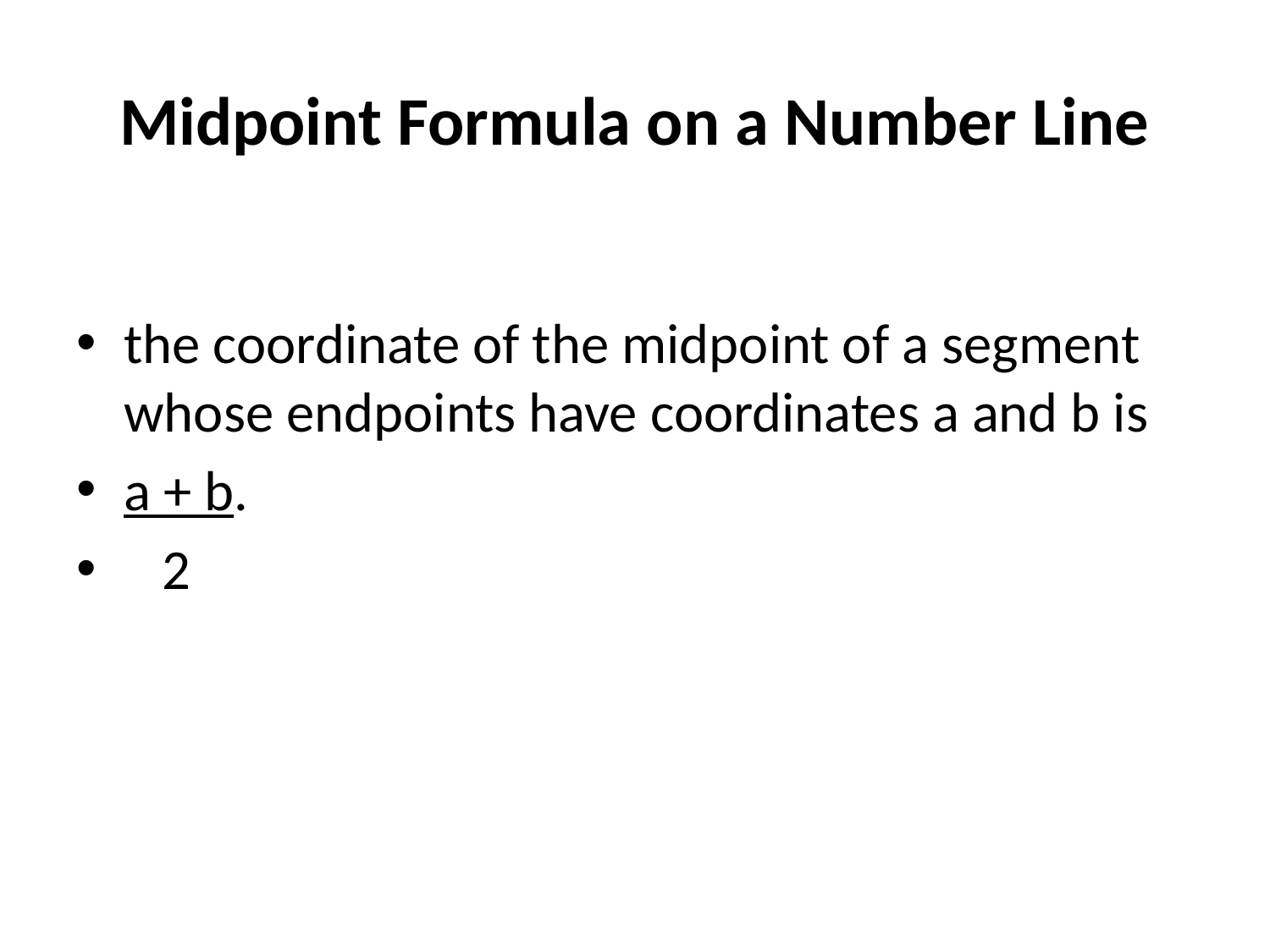

# Midpoint Formula on a Number Line

the coordinate of the midpoint of a segment whose endpoints have coordinates a and b is
a + b.
   2